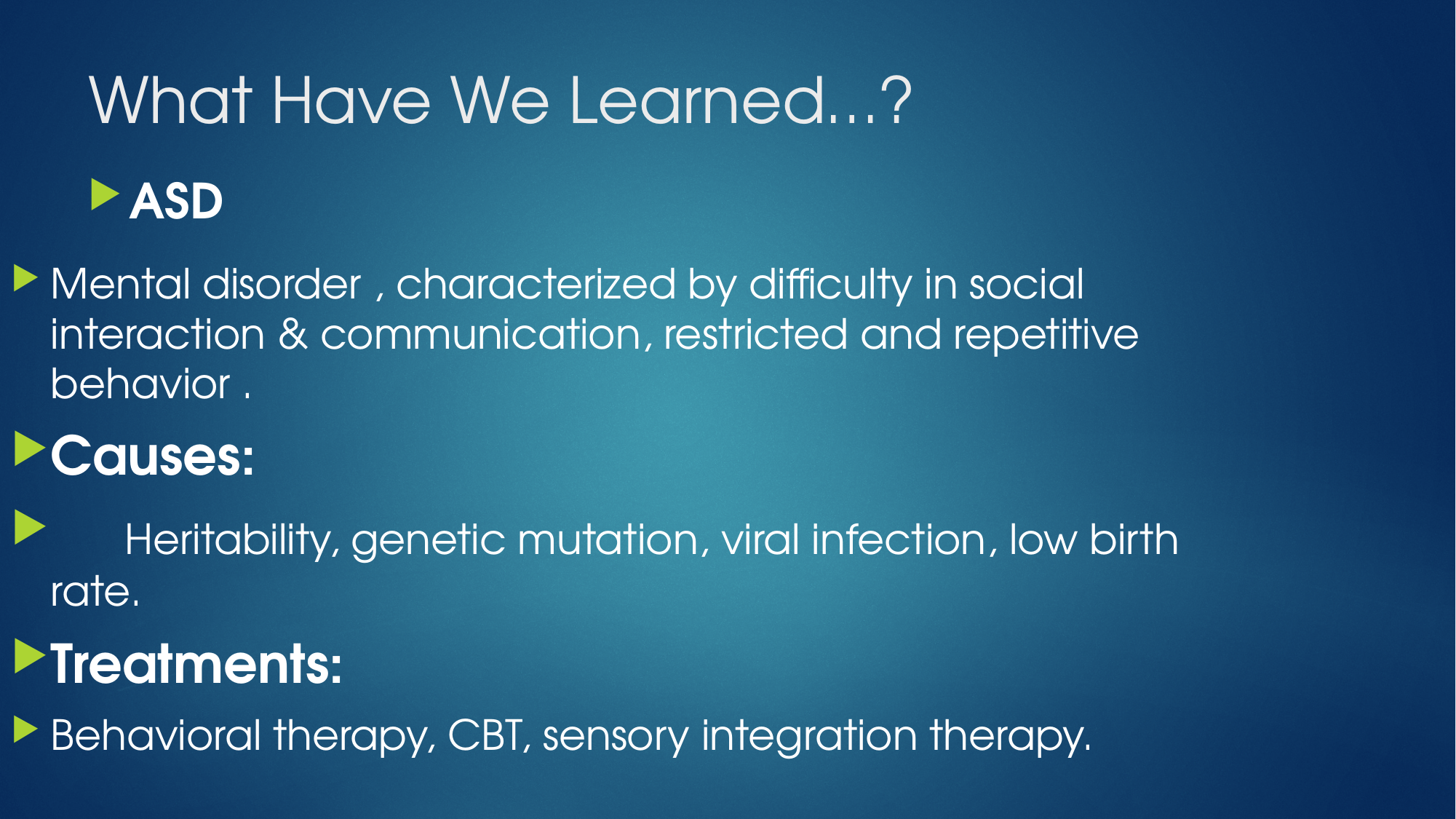

# What Have We Learned…?
ASD
Mental disorder , characterized by difficulty in social interaction & communication, restricted and repetitive behavior .
Causes:
     Heritability, genetic mutation, viral infection, low birth rate.
Treatments:
Behavioral therapy, CBT, sensory integration therapy.